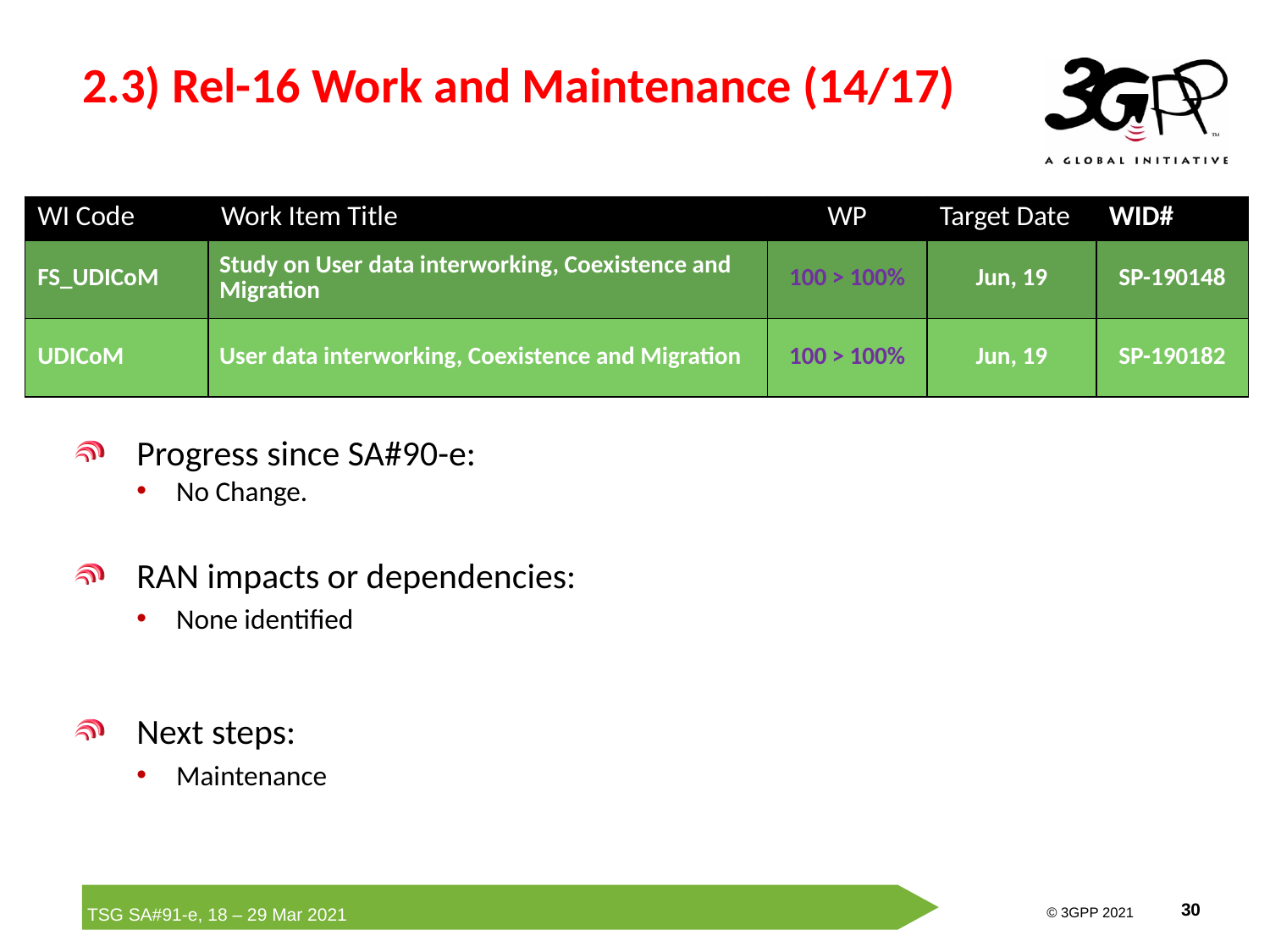

# 2.3) Rel-16 Work and Maintenance (14/17)
| WI Code | Work Item Title | WP | Target Date | WID# |
| --- | --- | --- | --- | --- |
| FS\_UDICoM | Study on User data interworking, Coexistence and Migration | 100 > 100% | Jun, 19 | SP-190148 |
| UDICoM | User data interworking, Coexistence and Migration | 100 > 100% | Jun, 19 | SP-190182 |
Progress since SA#90-e:
No Change.

RAN impacts or dependencies:
None identified

Next steps:
Maintenance